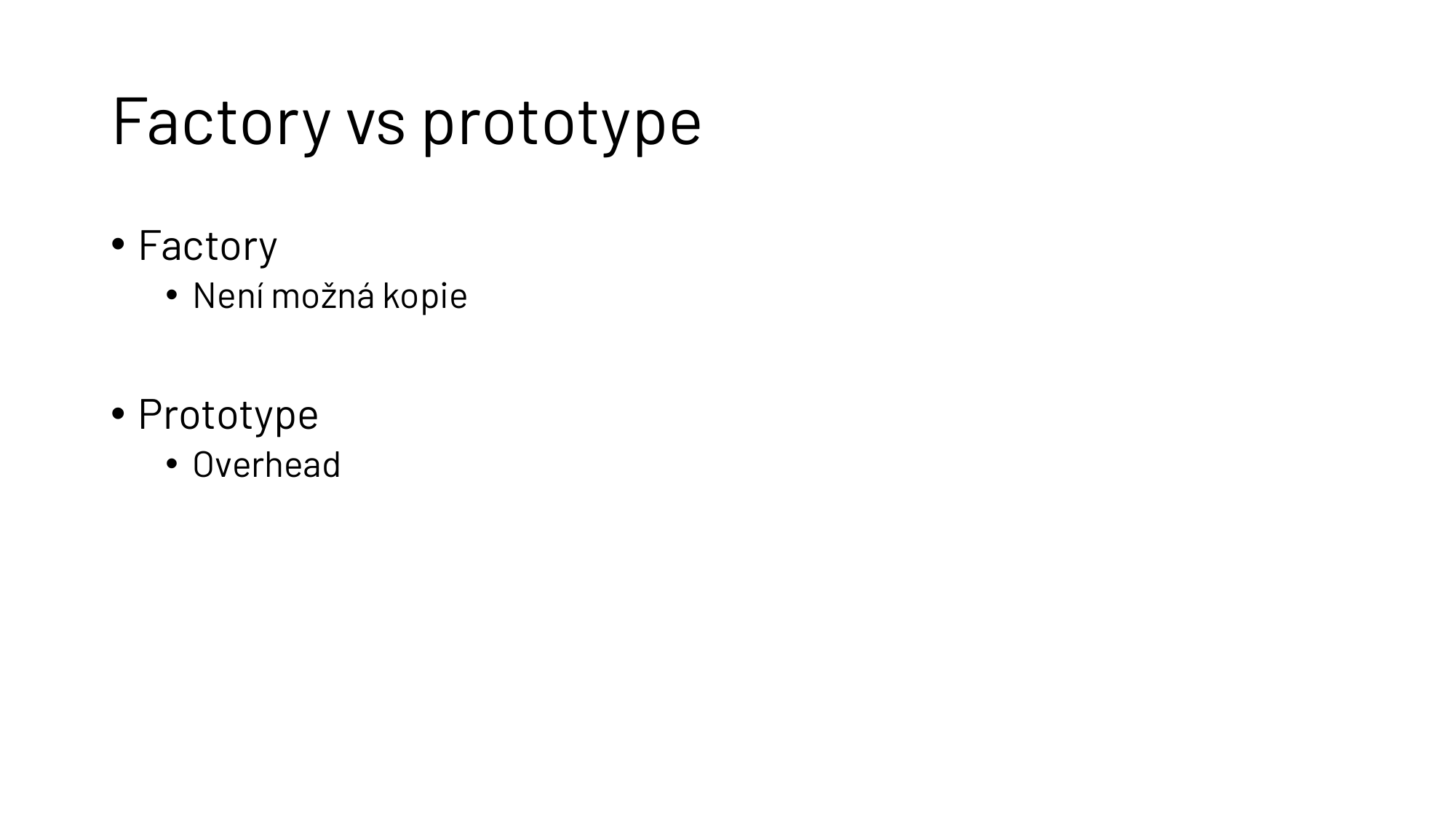

# Factory vs prototype
Factory
Není možná kopie

Prototype
Overhead